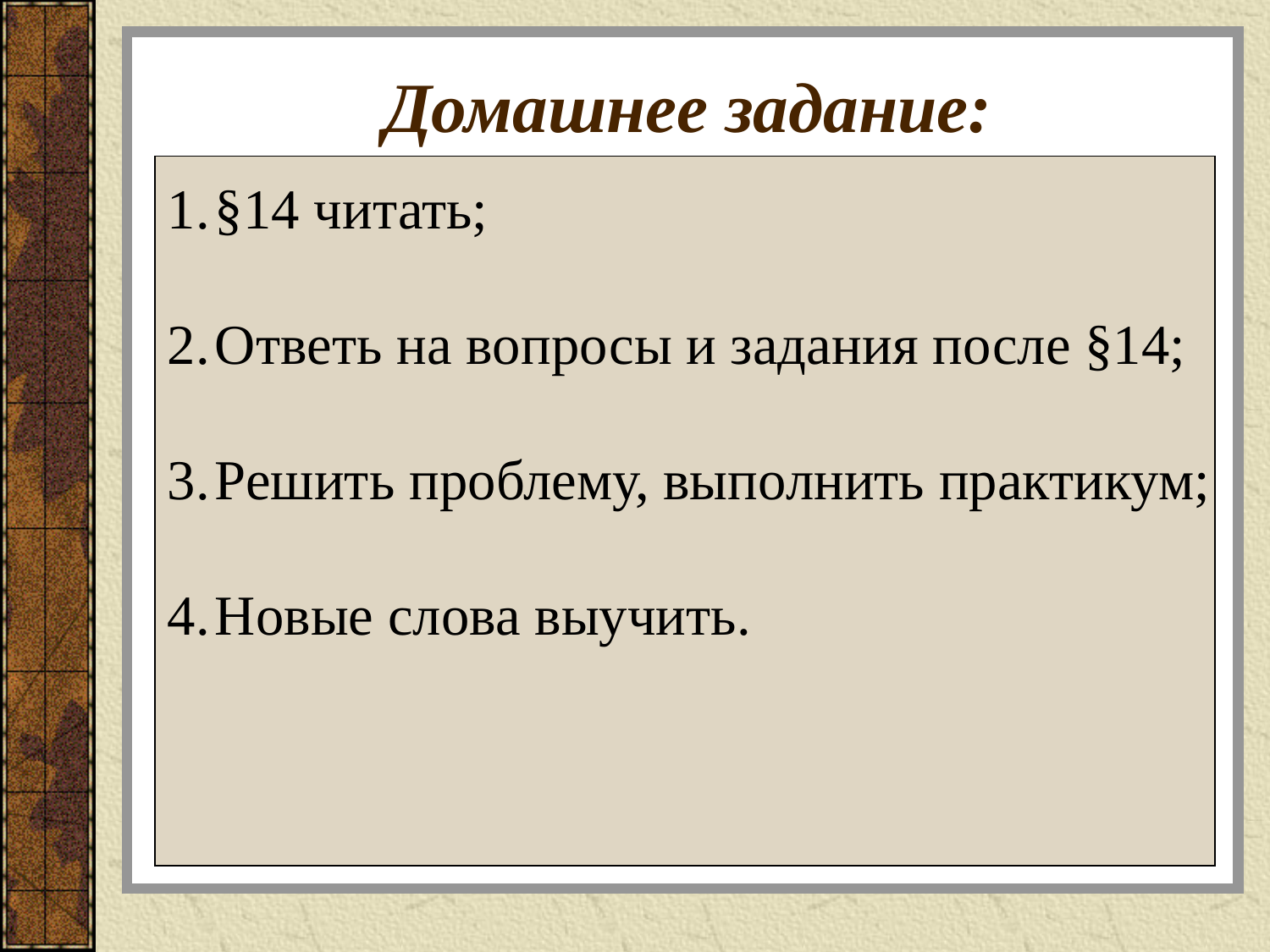

# Домашнее задание:
§14 читать;

Ответь на вопросы и задания после §14;

Решить проблему, выполнить практикум;

Новые слова выучить.